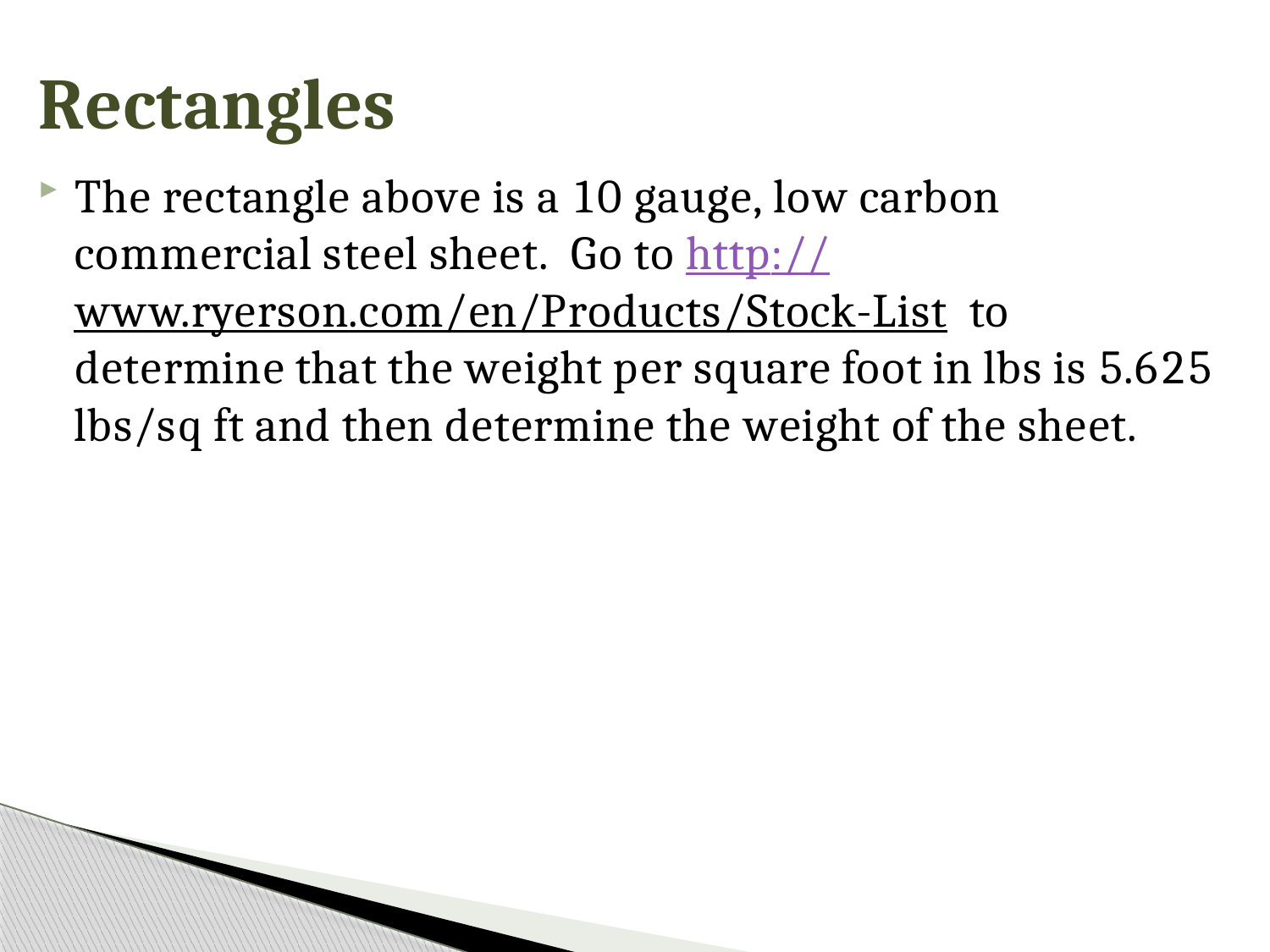

# Rectangles
The rectangle above is a 10 gauge, low carbon commercial steel sheet.  Go to http://www.ryerson.com/en/Products/Stock-List  to determine that the weight per square foot in lbs is 5.625 lbs/sq ft and then determine the weight of the sheet.